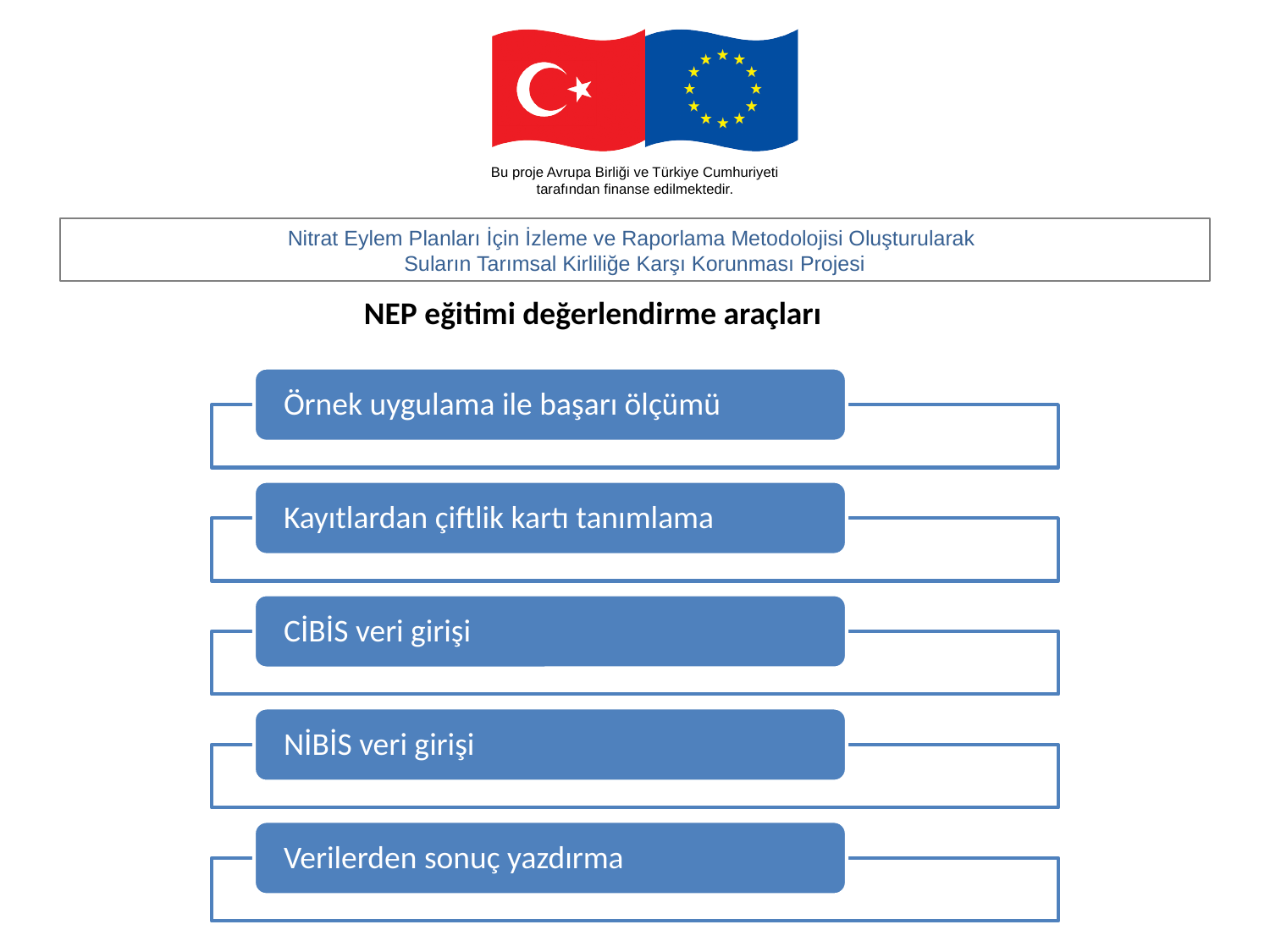

#
NEP eğitimi değerlendirme araçları
Örnek uygulama ile başarı ölçümü
Kayıtlardan çiftlik kartı tanımlama
CİBİS veri girişi
NİBİS veri girişi
Verilerden sonuç yazdırma